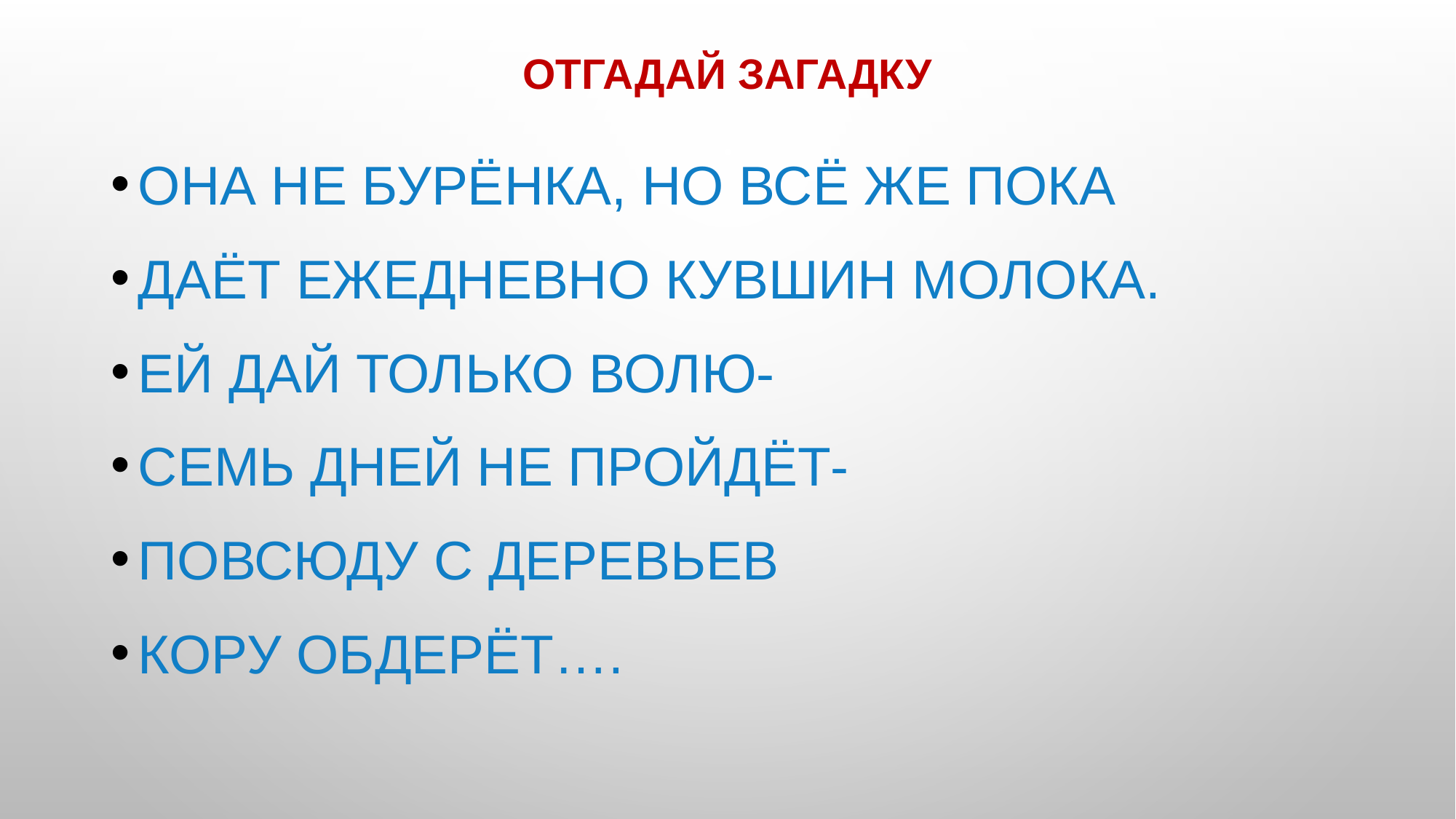

# Отгадай загадку
Она не бурёнка, но всё же пока
Даёт ежедневно кувшин молока.
Ей дай только волю-
Семь дней не пройдёт-
Повсюду с деревьев
Кору обдерёт….